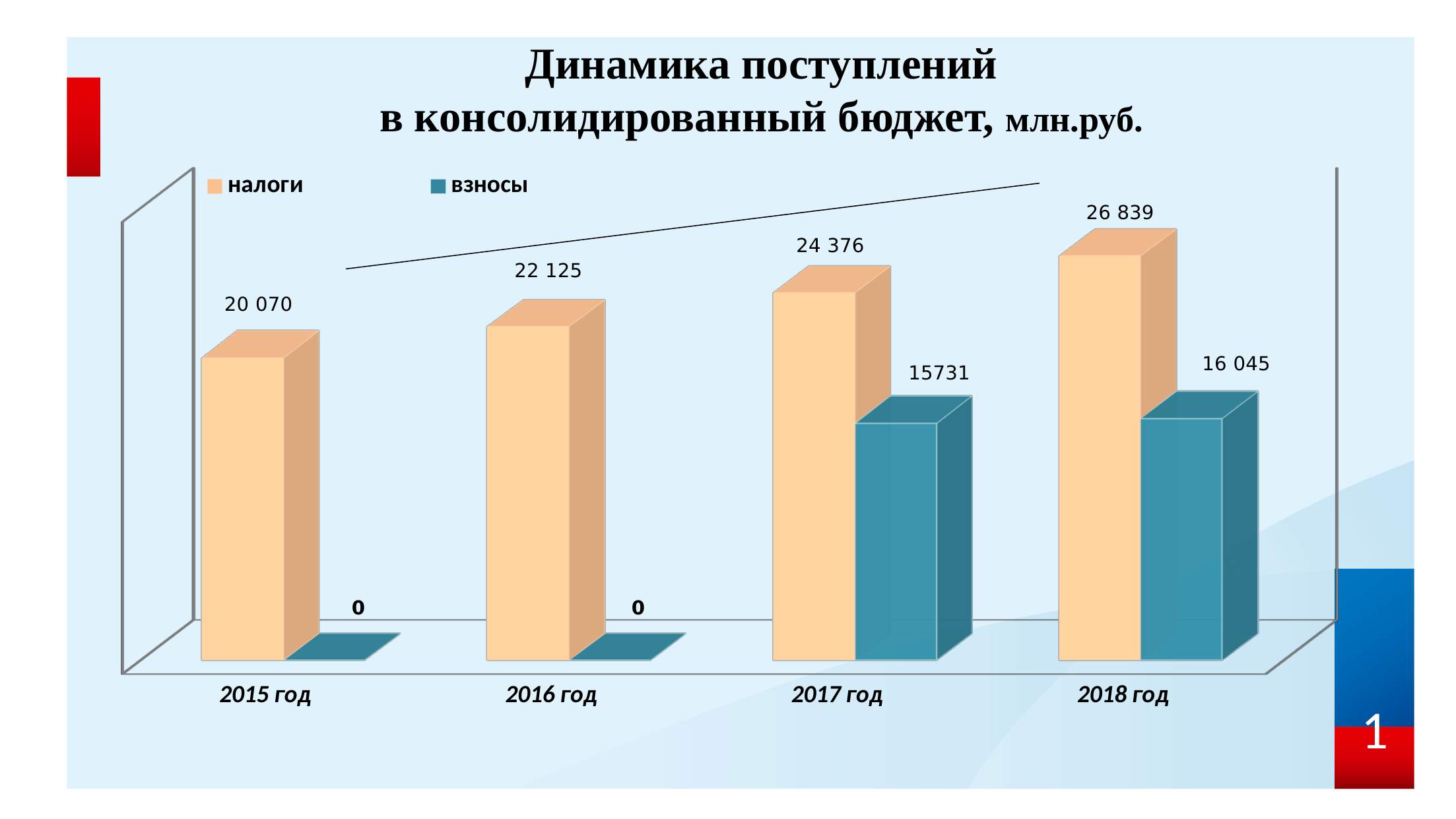

Динамика поступлений
в консолидированный бюджет, млн.руб.

[unsupported chart]

1